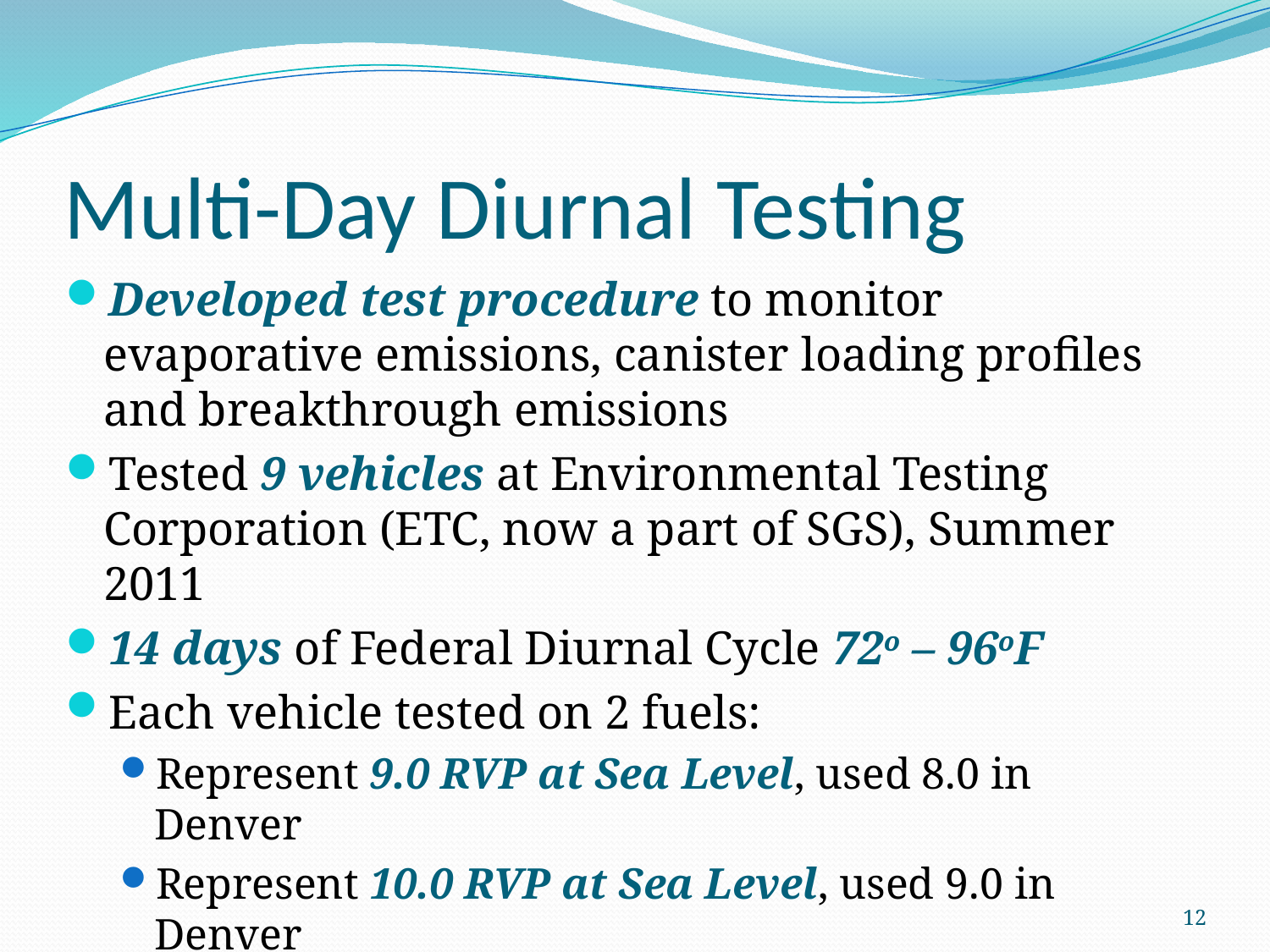

# Multi-Day Diurnal Testing
Developed test procedure to monitor evaporative emissions, canister loading profiles and breakthrough emissions
Tested 9 vehicles at Environmental Testing Corporation (ETC, now a part of SGS), Summer 2011
14 days of Federal Diurnal Cycle 72o – 96oF
Each vehicle tested on 2 fuels:
Represent 9.0 RVP at Sea Level, used 8.0 in Denver
Represent 10.0 RVP at Sea Level, used 9.0 in Denver

12